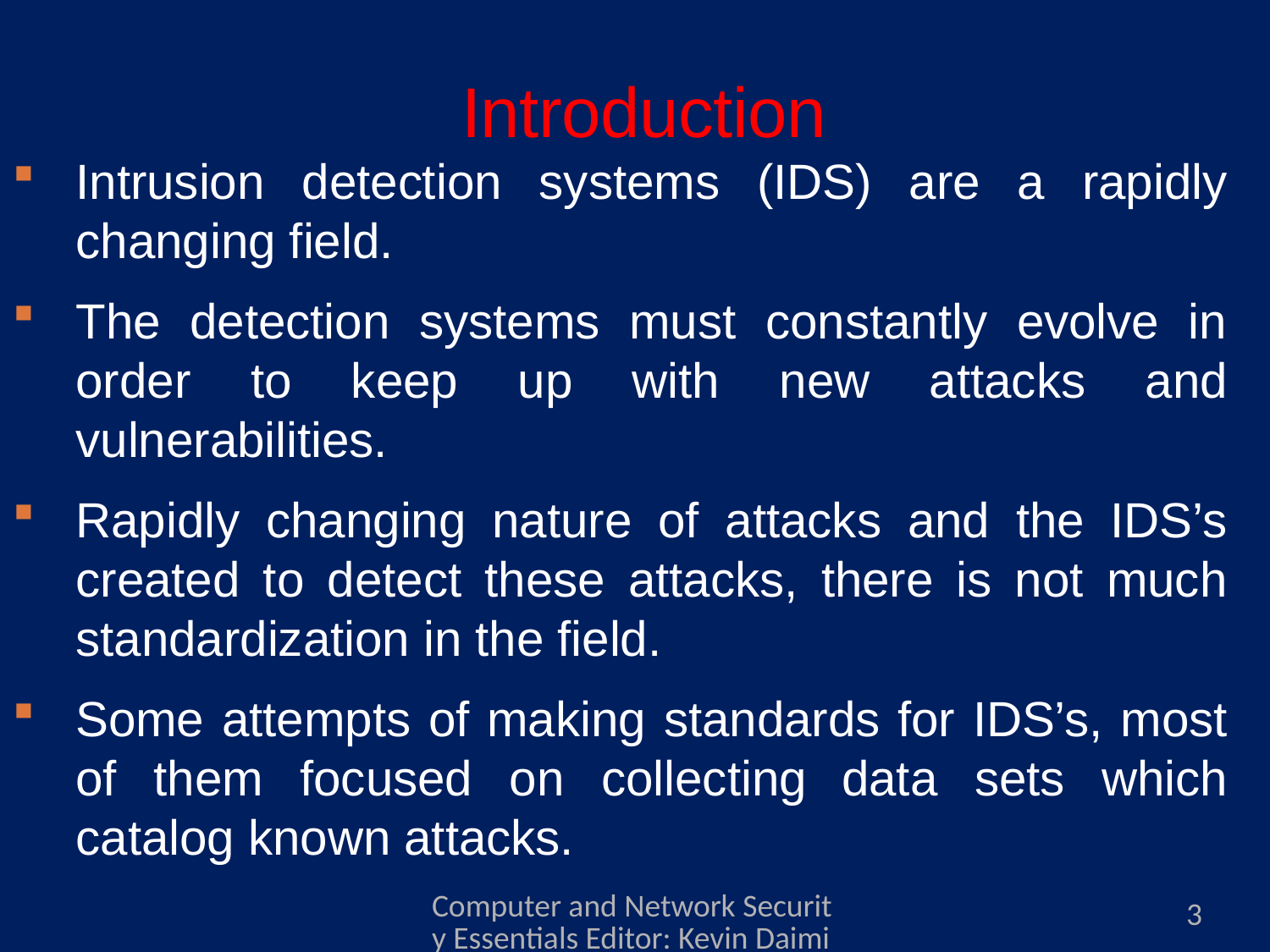

# Introduction
Intrusion detection systems (IDS) are a rapidly changing field.
The detection systems must constantly evolve in order to keep up with new attacks and vulnerabilities.
Rapidly changing nature of attacks and the IDS’s created to detect these attacks, there is not much standardization in the field.
Some attempts of making standards for IDS’s, most of them focused on collecting data sets which catalog known attacks.
Computer and Network Security Essentials Editor: Kevin Daimi Associate Editors: Guillermo Francia, Levent Ertaul, Luis H. Encinas, Eman El-Sheikh Published by Springer
3